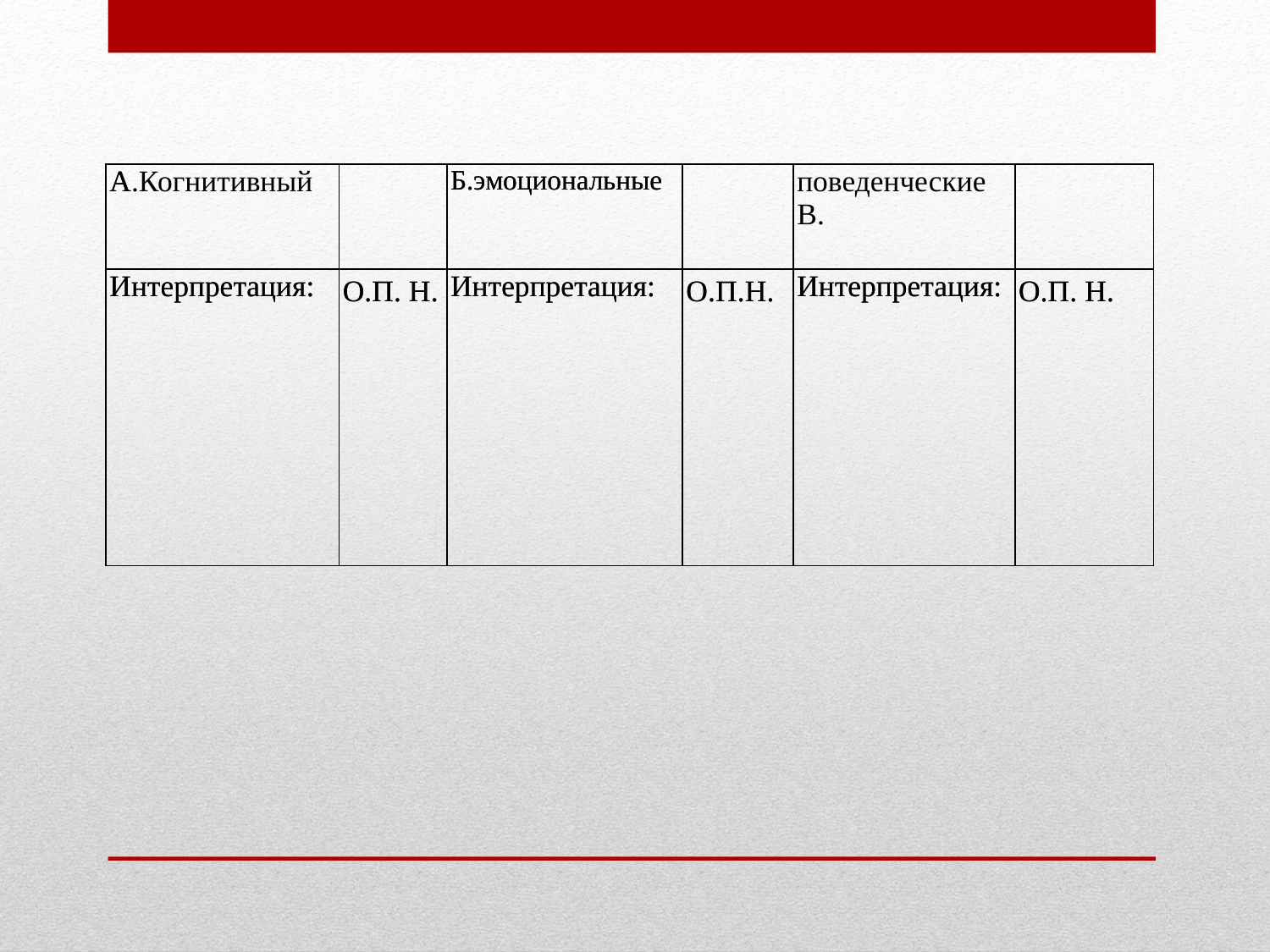

| А.Когнитивный |  | Б.эмоциональные |  | поведенческие |  |
| --- | --- | --- | --- | --- | --- |
| Интерпретация: | О.П. Н. | Интерпретация: | О.П.Н. | Интерпретация: | О.П. Н. |
| А |  | Б.эмоциональные |  | В. |  |
| --- | --- | --- | --- | --- | --- |
| Интерпретация: | О.П. Н. | Интерпретация: | О.П.Н. | Интерпретация: | О.П. Н. |